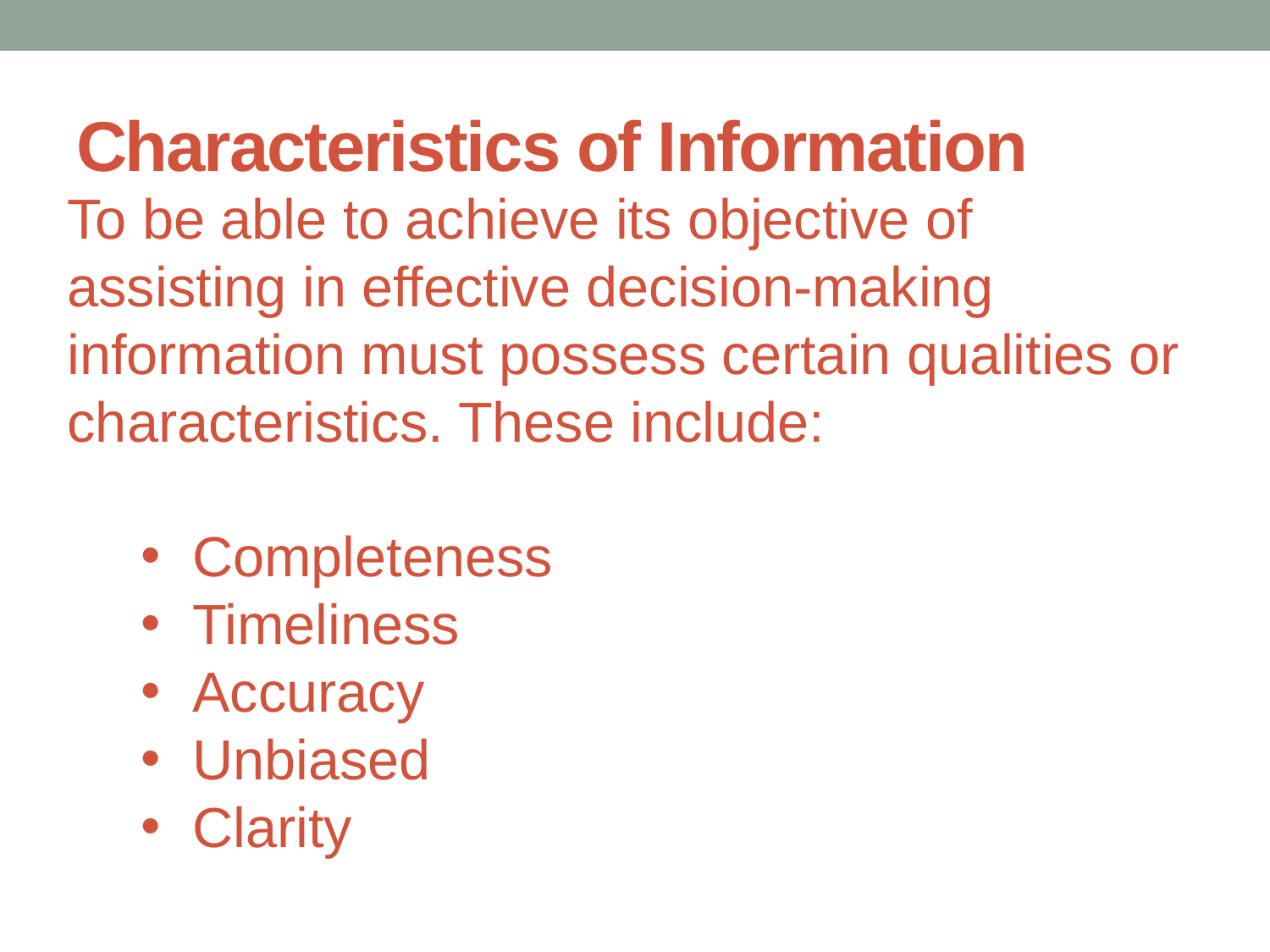

# Characteristics of Information
To be able to achieve its objective of assisting in effective decision-making information must possess certain qualities or characteristics. These include:

Completeness
Timeliness
Accuracy
Unbiased
Clarity